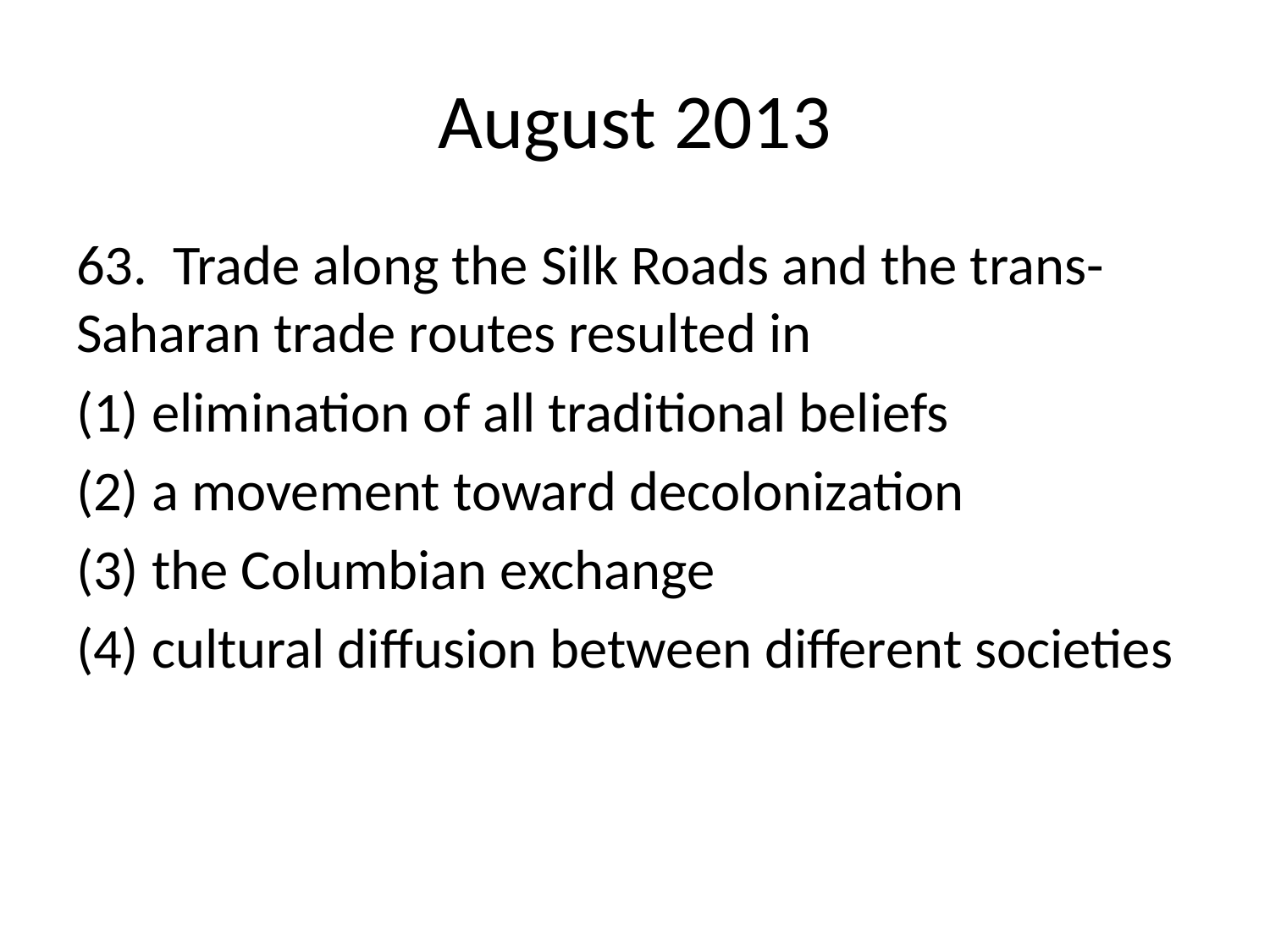

# August 2013
63.  Trade along the Silk Roads and the trans-Saharan trade routes resulted in
(1) elimination of all traditional beliefs
(2) a movement toward decolonization
(3) the Columbian exchange
(4) cultural diffusion between different societies